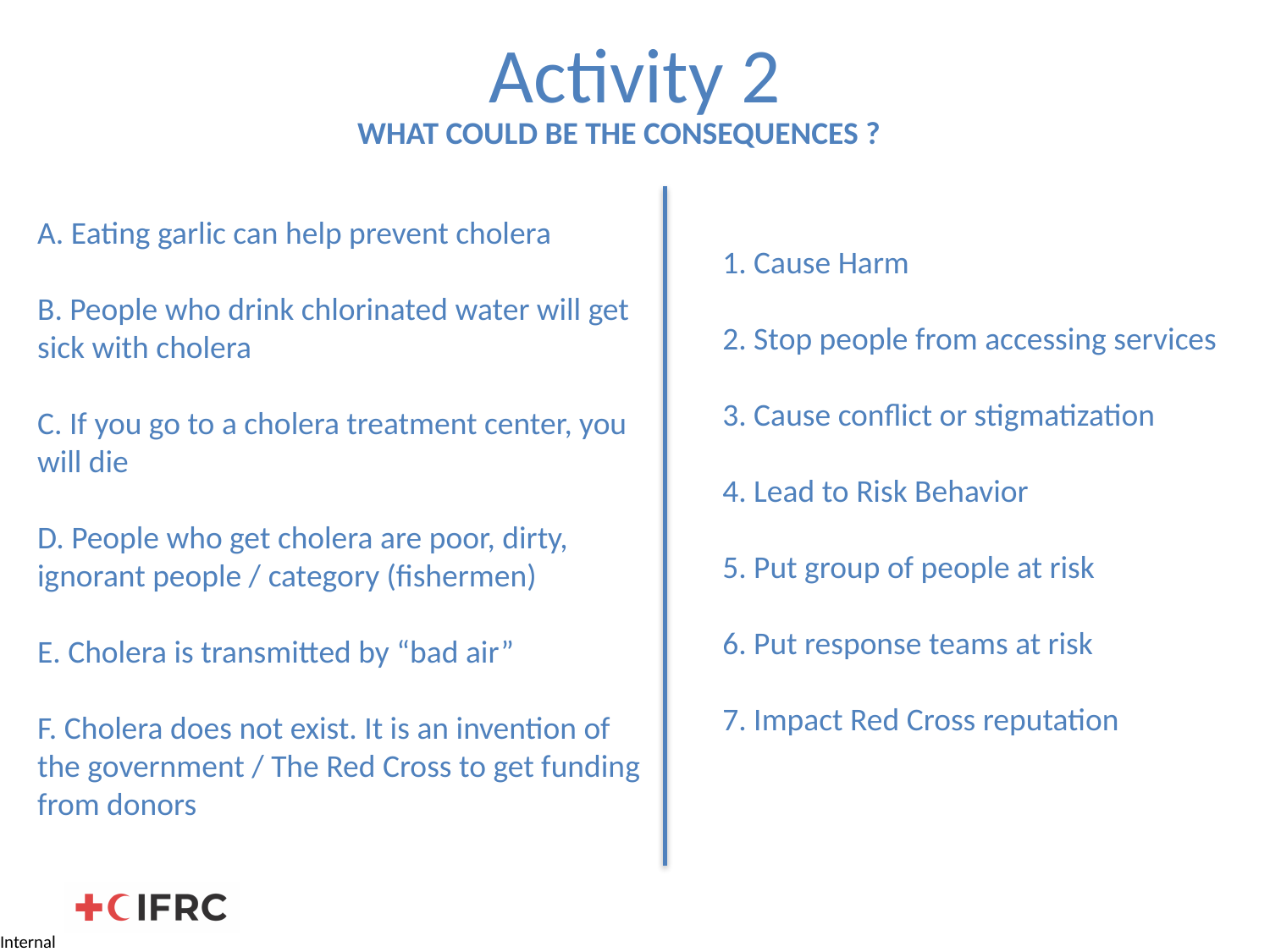

Activity 2
WHAT COULD BE THE CONSEQUENCES ?
A. Eating garlic can help prevent cholera

B. People who drink chlorinated water will get sick with cholera

C. If you go to a cholera treatment center, you will die

D. People who get cholera are poor, dirty, ignorant people / category (fishermen)

E. Cholera is transmitted by “bad air”

F. Cholera does not exist. It is an invention of the government / The Red Cross to get funding from donors
1. Cause Harm

2. Stop people from accessing services

3. Cause conflict or stigmatization

4. Lead to Risk Behavior

5. Put group of people at risk

6. Put response teams at risk

7. Impact Red Cross reputation